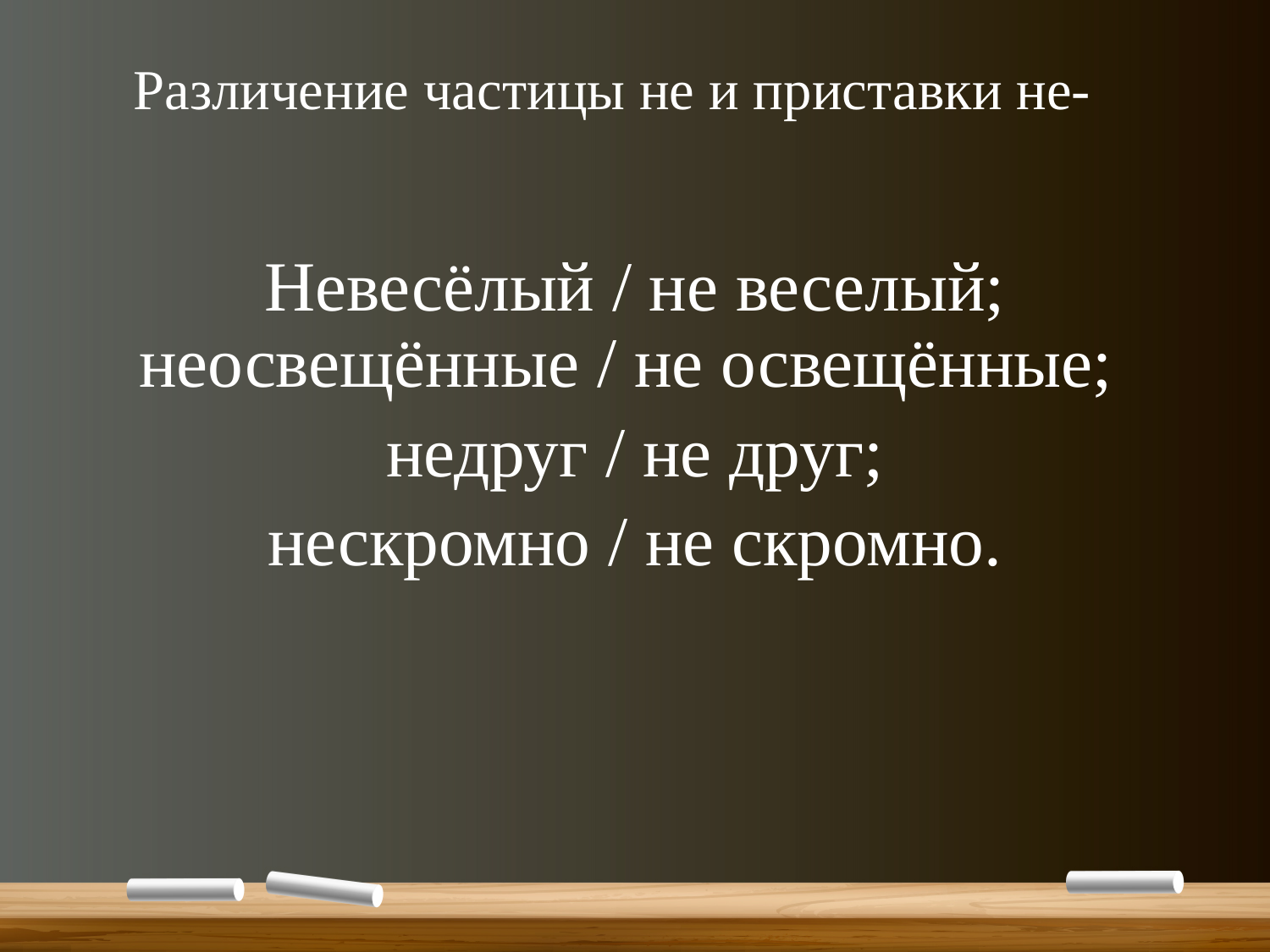

# Различение частицы не и приставки не-

Невесёлый / не веселый;
неосвещённые / не освещённые;
недруг / не друг;
нескромно / не скромно.